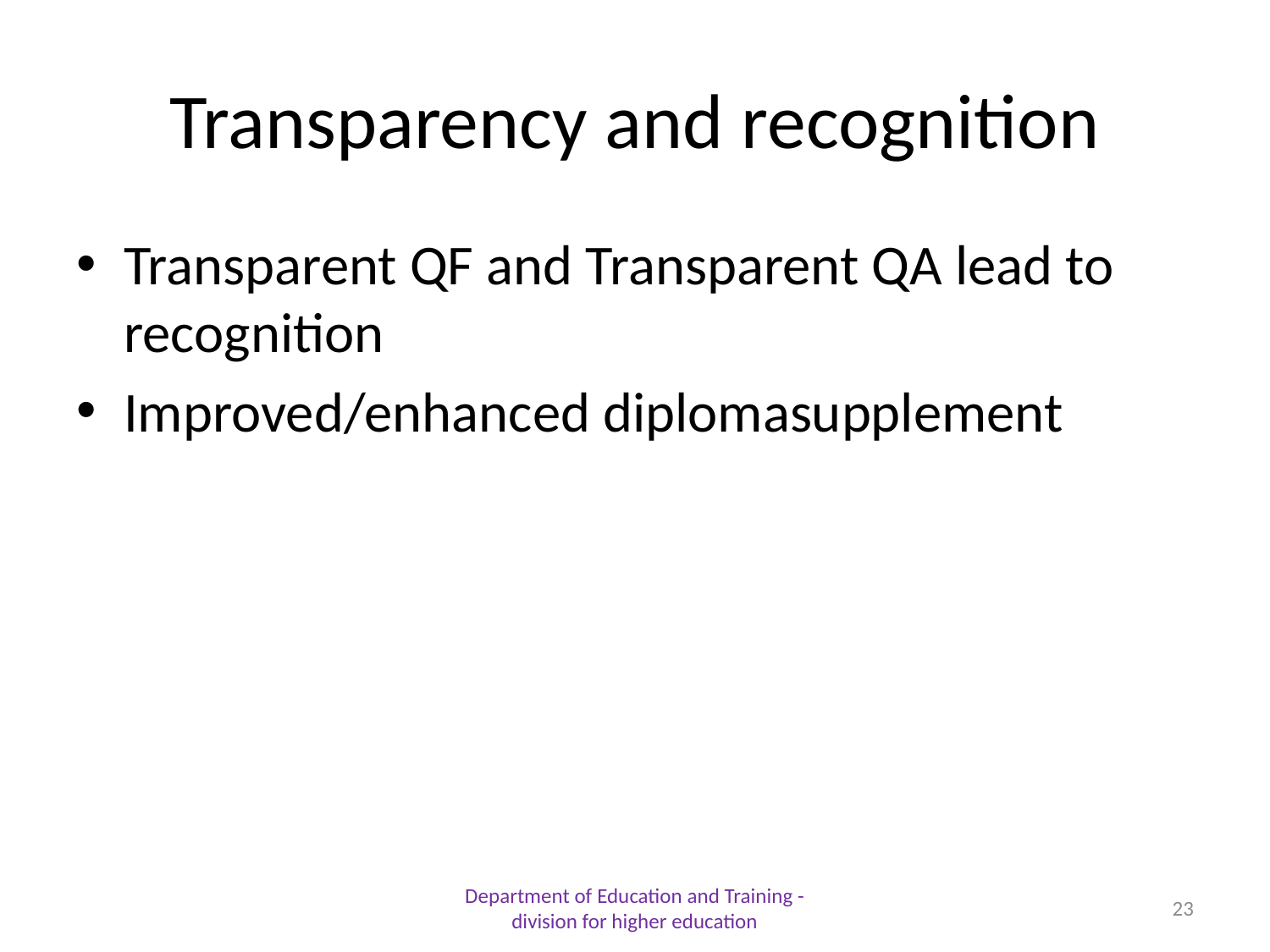

# Transparency and recognition
Transparent QF and Transparent QA lead to recognition
Improved/enhanced diplomasupplement
Department of Education and Training - division for higher education
23